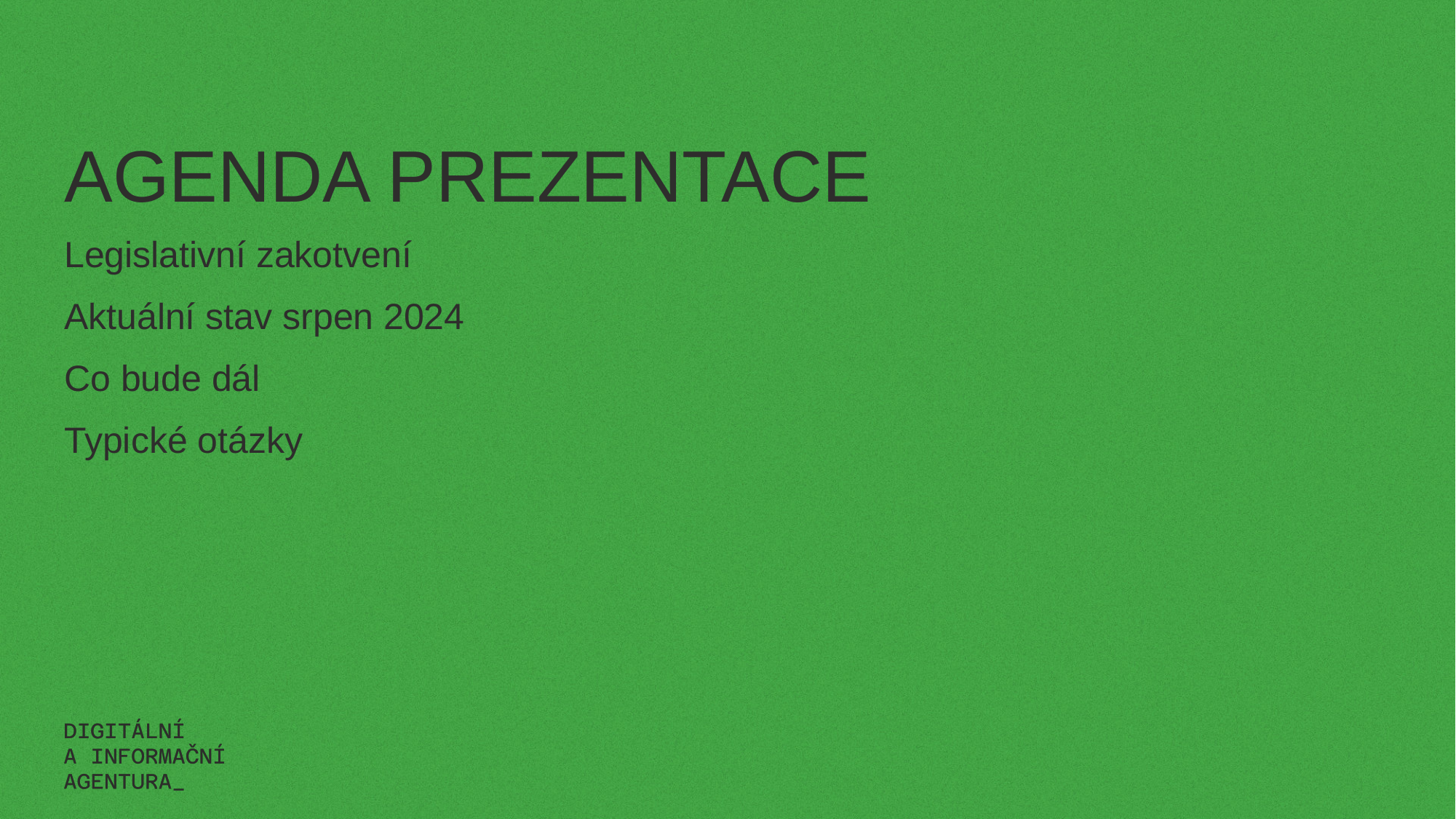

# Agenda prezentace
Legislativní zakotvení
Aktuální stav srpen 2024
Co bude dál
Typické otázky